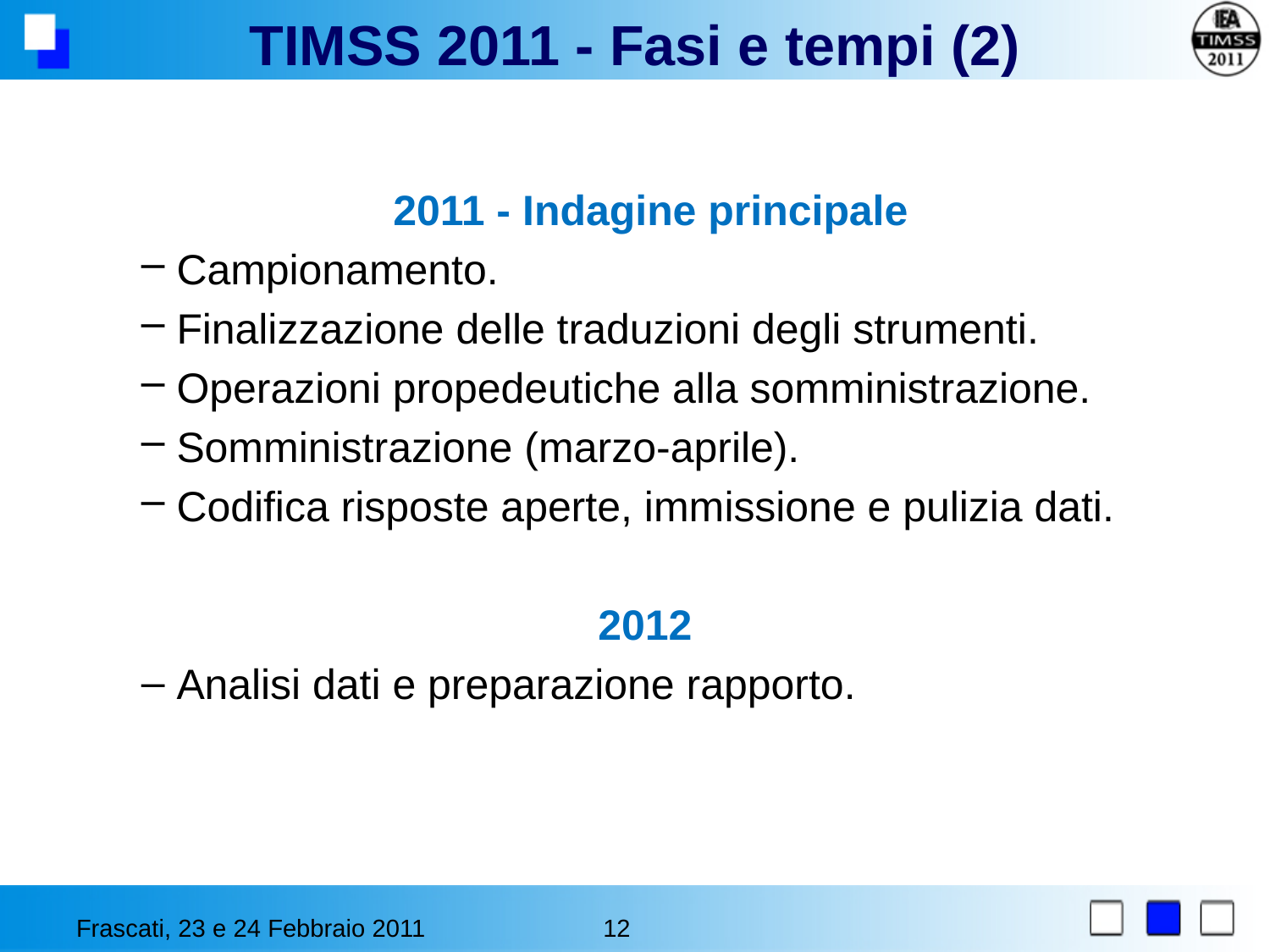

# TIMSS 2011 - Fasi e tempi (2)
 2011 - Indagine principale
 Campionamento.
 Finalizzazione delle traduzioni degli strumenti.
 Operazioni propedeutiche alla somministrazione.
 Somministrazione (marzo-aprile).
 Codifica risposte aperte, immissione e pulizia dati.

 2012
 Analisi dati e preparazione rapporto.

Frascati, 23 e 24 Febbraio 2011
12